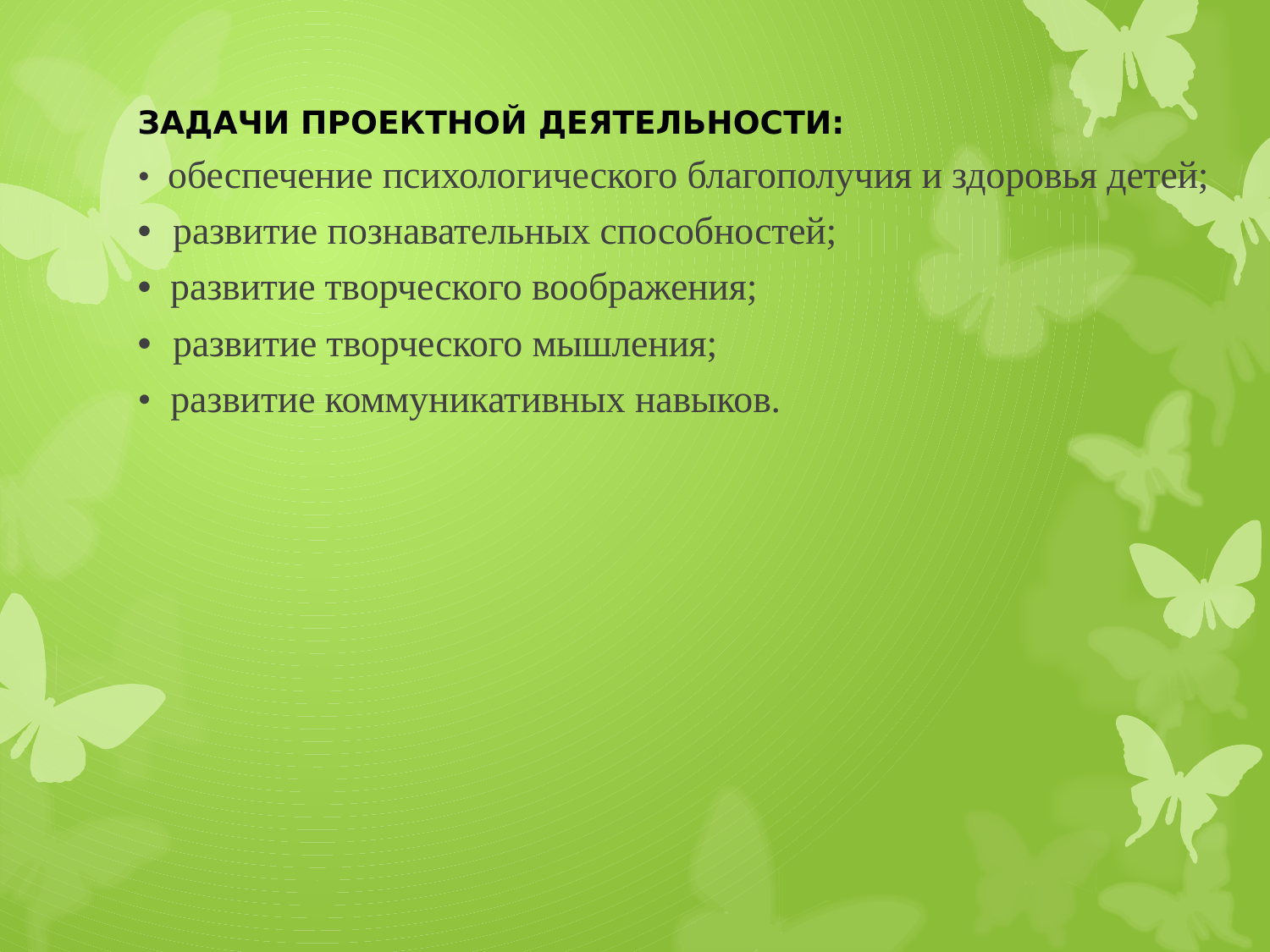

# ЗАДАЧИ ПРОЕКТНОЙ ДЕЯТЕЛЬНОСТИ: •  обеспечение психологического благополучия и здоровья детей; •  развитие познавательных способностей;   •  развитие творческого воображения; •  развитие творческого мышления; •  развитие коммуникативных навыков.